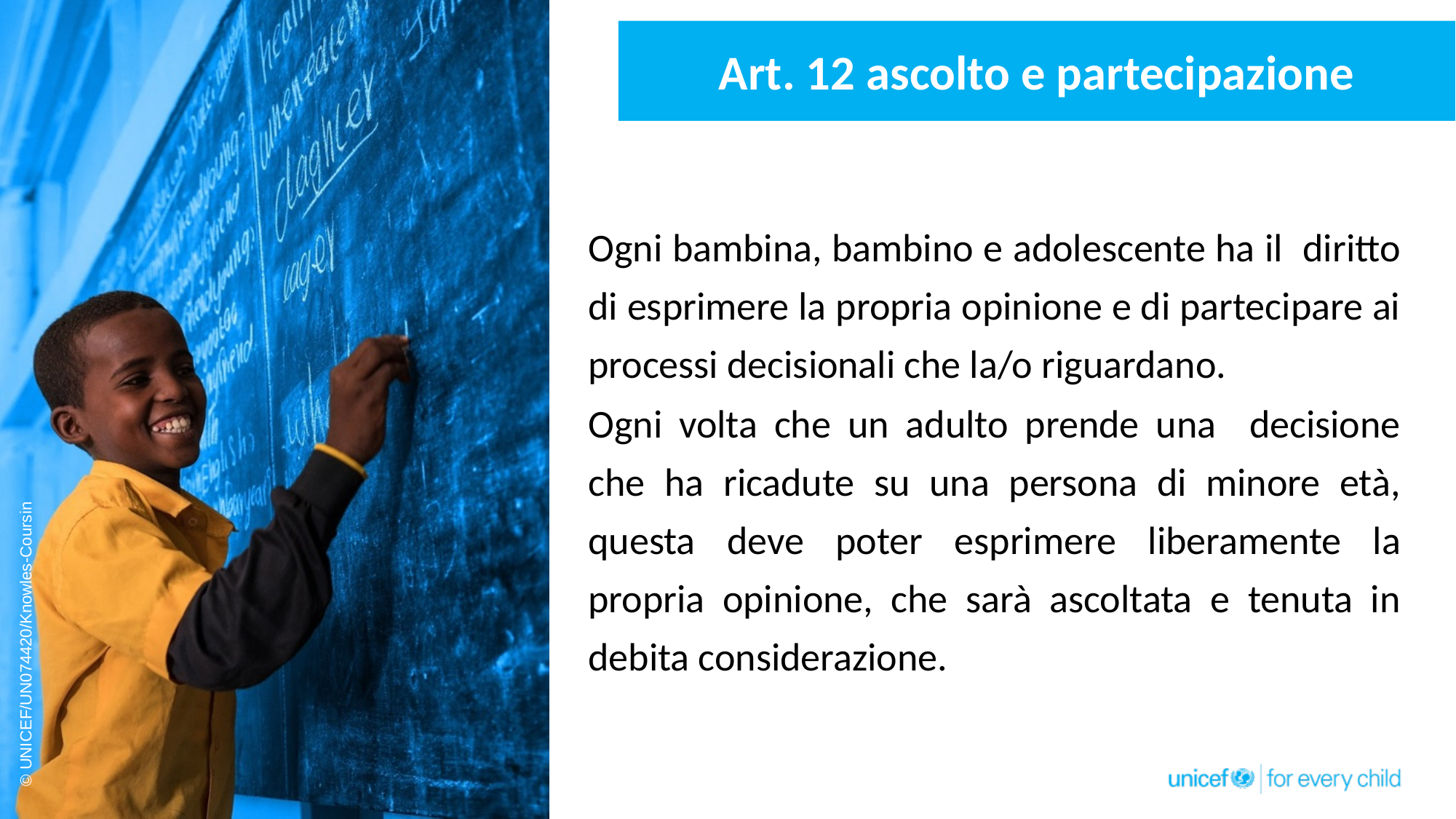

Art. 12 ascolto e partecipazione
Ogni bambina, bambino e adolescente ha il  diritto di esprimere la propria opinione e di partecipare ai processi decisionali che la/o riguardano.
Ogni volta che un adulto prende una  decisione che ha ricadute su una persona di minore età, questa deve poter esprimere liberamente la propria opinione, che sarà ascoltata e tenuta in debita considerazione.